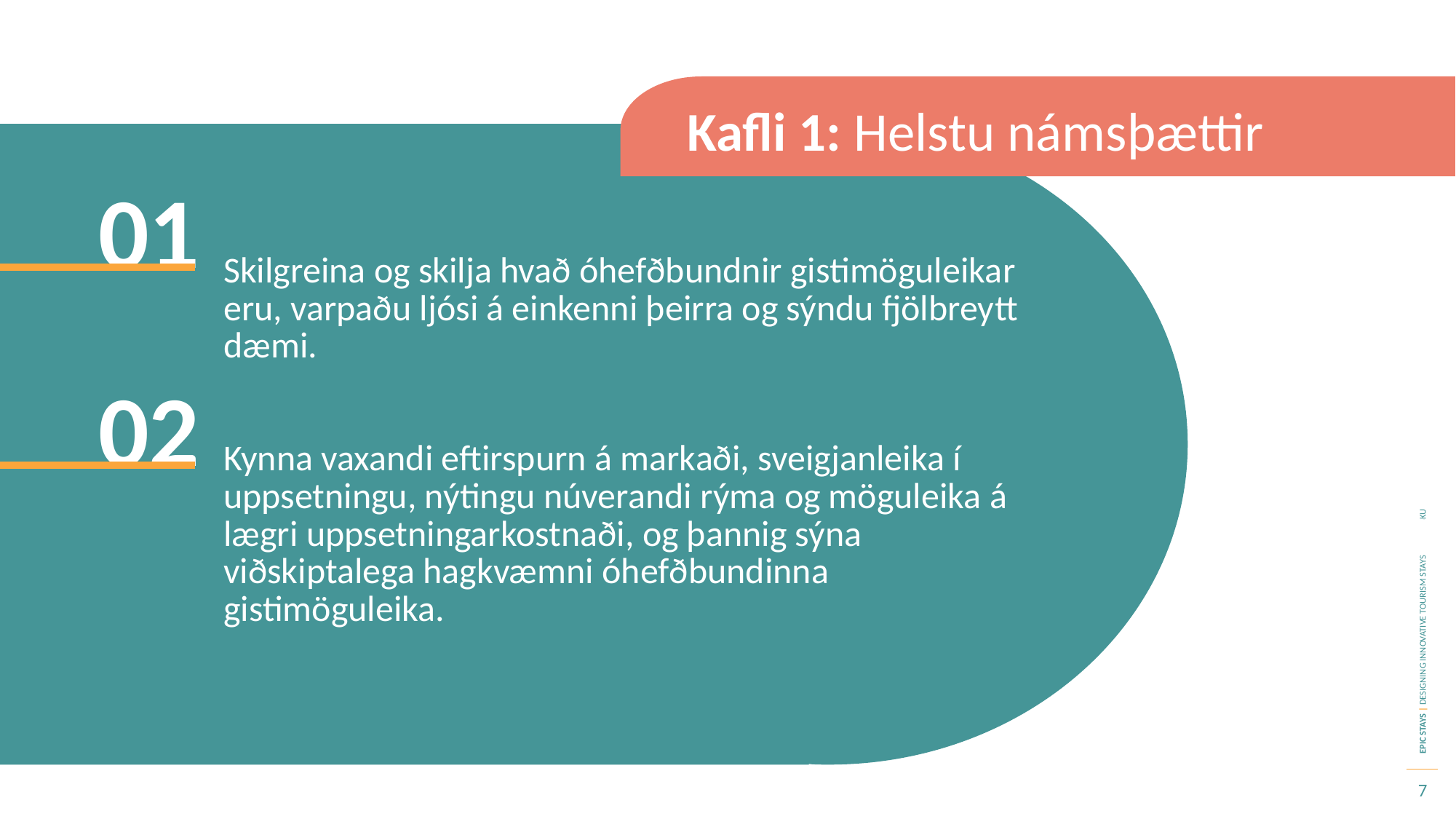

Kafli 1: Helstu námsþættir
01
Skilgreina og skilja hvað óhefðbundnir gistimöguleikar eru, varpaðu ljósi á einkenni þeirra og sýndu fjölbreytt dæmi.

Kynna vaxandi eftirspurn á markaði, sveigjanleika í uppsetningu, nýtingu núverandi rýma og möguleika á lægri uppsetningarkostnaði, og þannig sýna viðskiptalega hagkvæmni óhefðbundinna gistimöguleika.

02

7